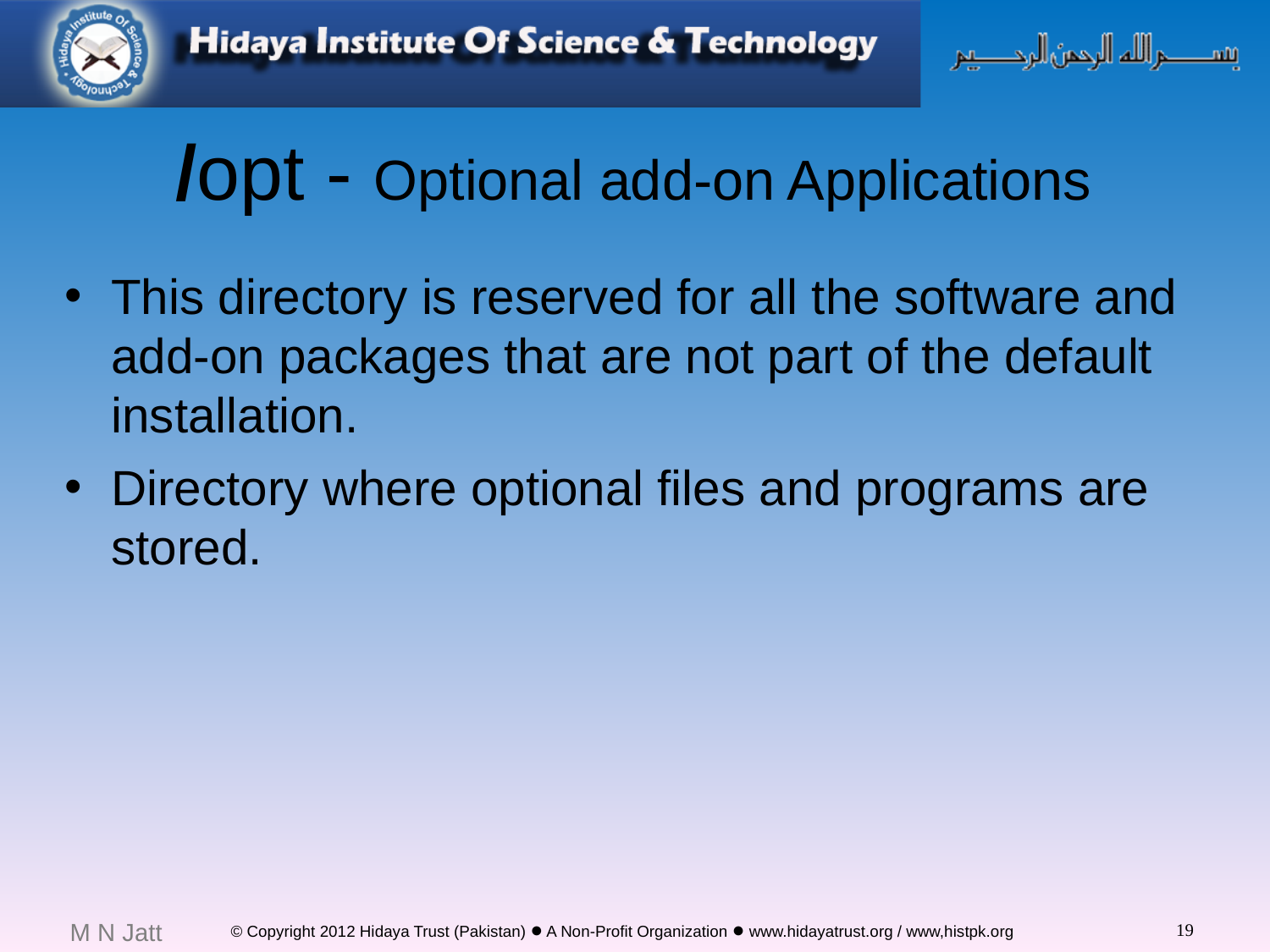

# /opt - Optional add-on Applications
This directory is reserved for all the software and add-on packages that are not part of the default installation.
Directory where optional files and programs are stored.
19